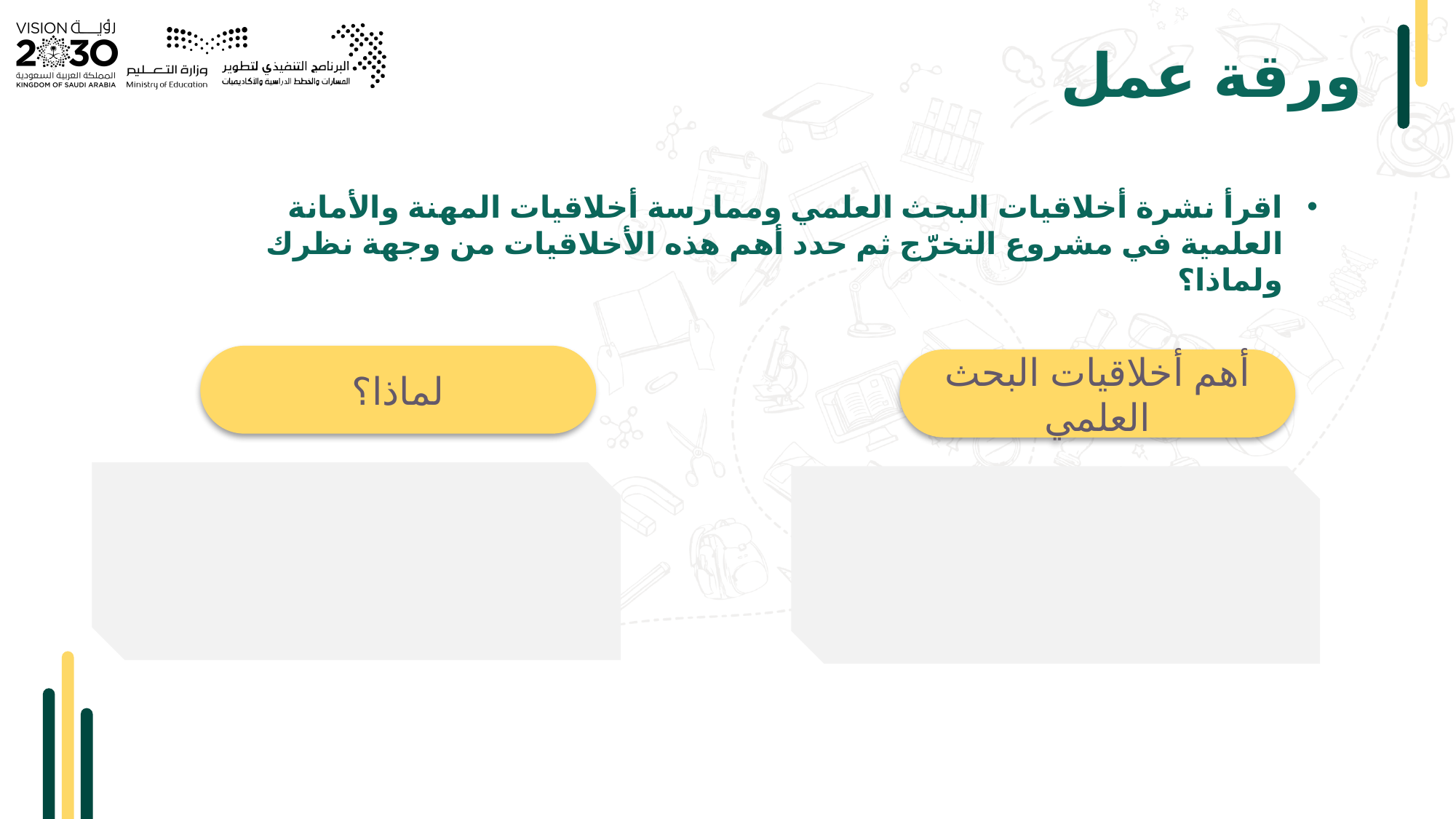

# ورقة عمل
اقرأ نشرة أخلاقيات البحث العلمي وممارسة أخلاقيات المهنة والأمانة العلمية في مشروع التخرّج ثم حدد أهم هذه الأخلاقيات من وجهة نظرك ولماذا؟
لماذا؟
أهم أخلاقيات البحث العلمي